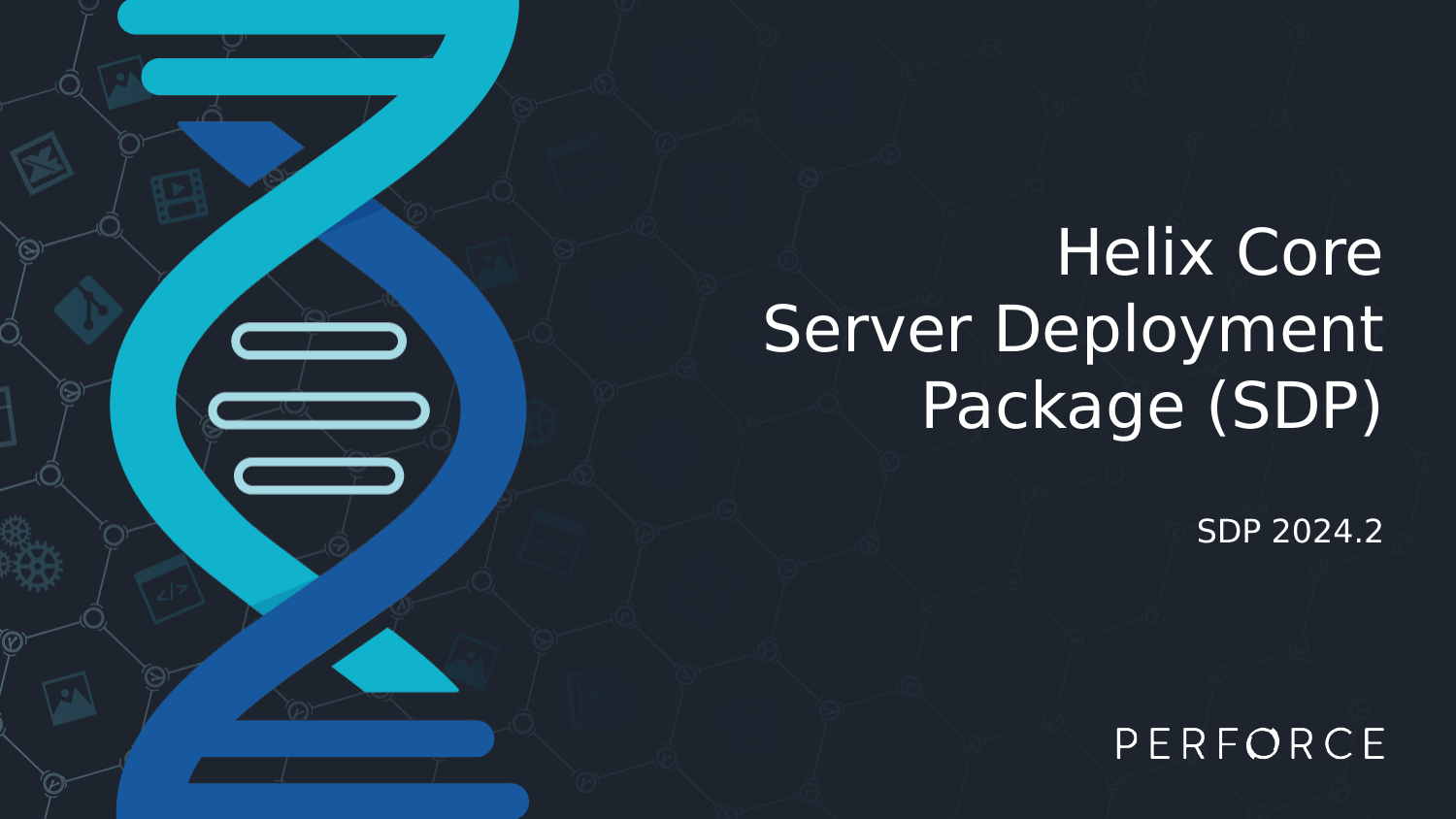

# Helix Core Server Deployment Package (SDP)
SDP 2024.2